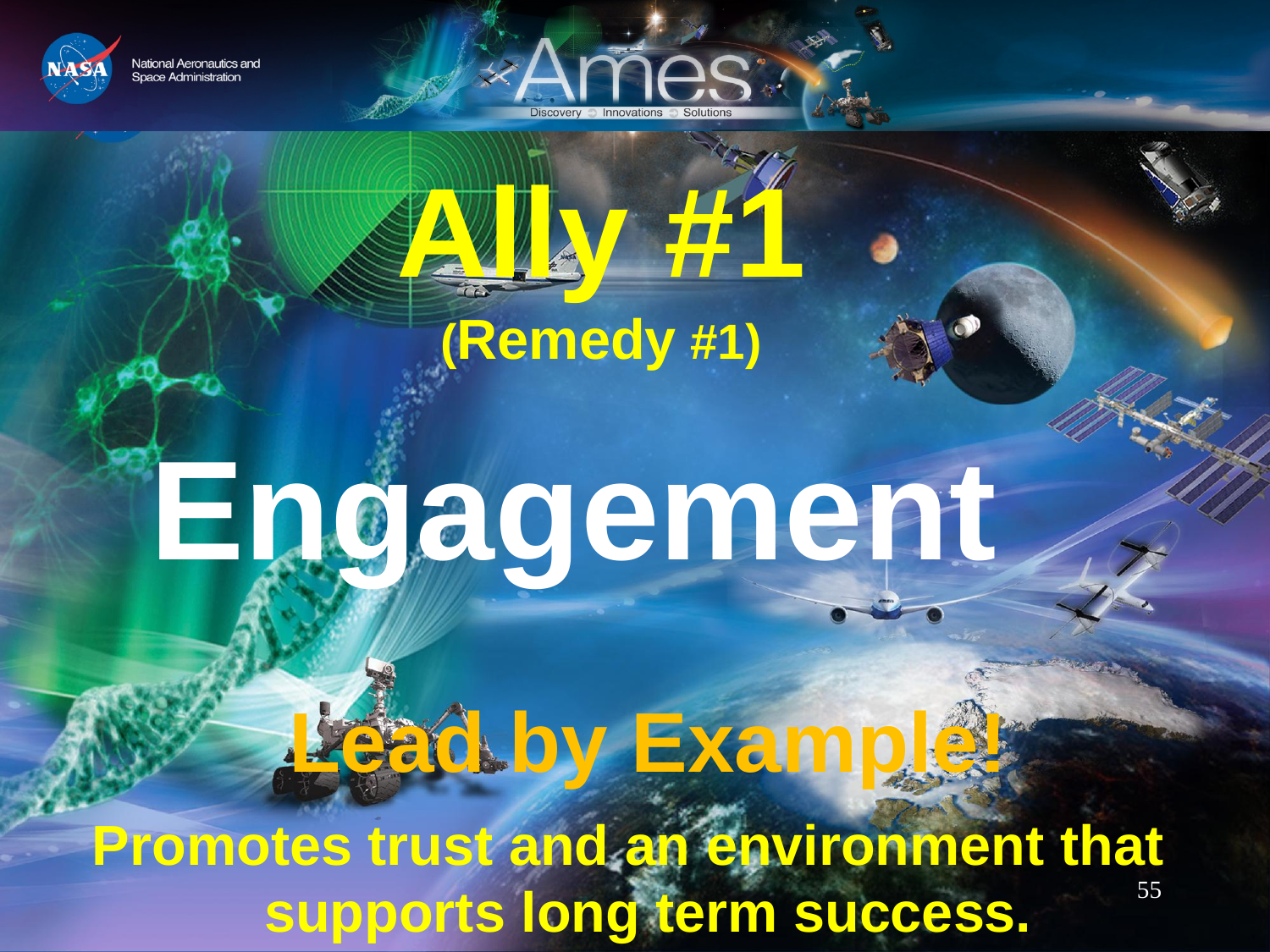

Ally #1
(Remedy #1)
Engagement
Lead by Example!

Promotes trust and an environment that
supports long term success.
55